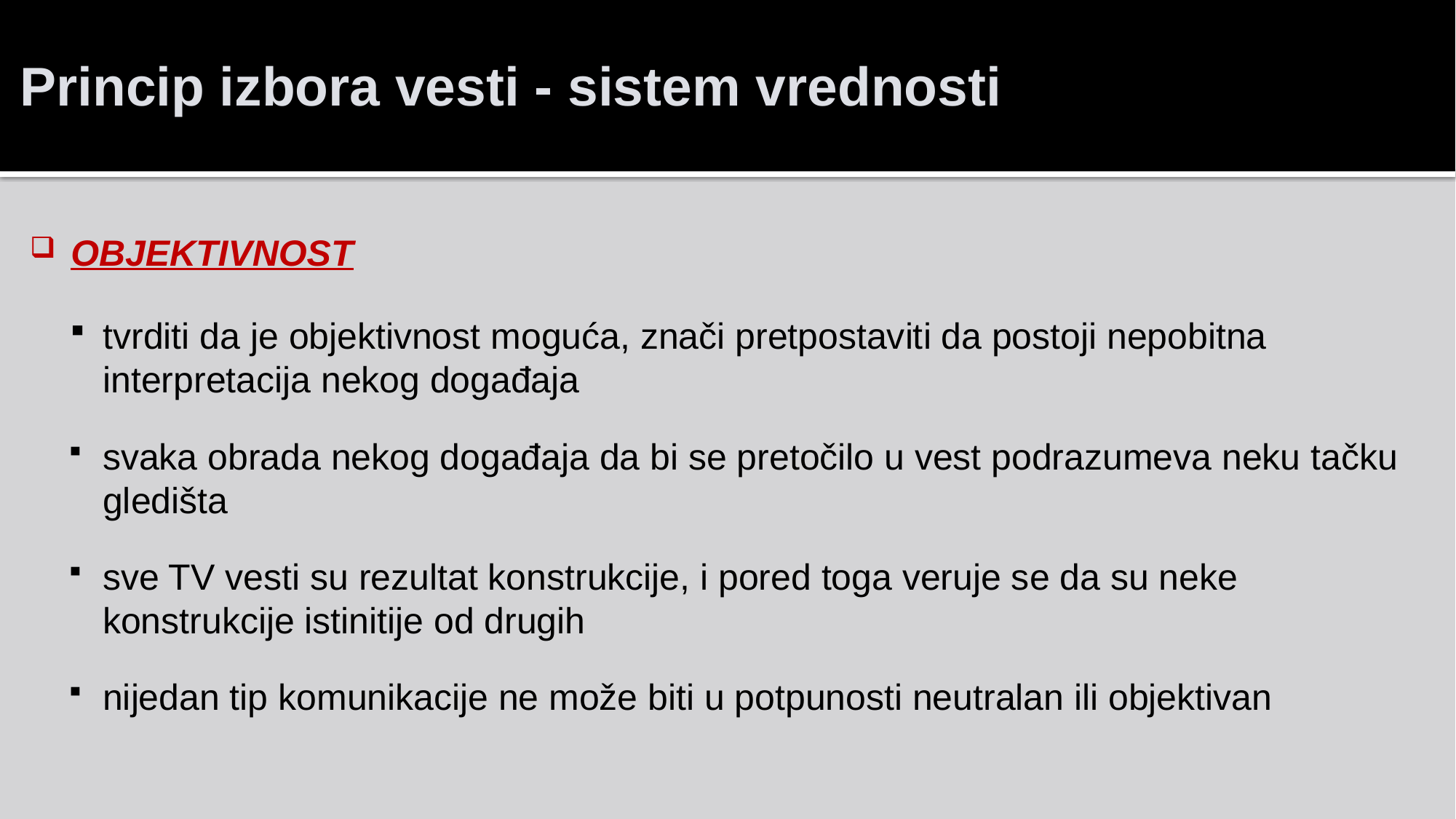

# Princip izbora vesti - sistem vrednosti

OBJEKTIVNOST

tvrditi da je objektivnost moguća, znači pretpostaviti da postoji nepobitna interpretacija nekog događaja

svaka obrada nekog događaja da bi se pretočilo u vest podrazumeva neku tačku gledišta

sve TV vesti su rezultat konstrukcije, i pored toga veruje se da su neke konstrukcije istinitije od drugih

nijedan tip komunikacije ne može biti u potpunosti neutralan ili objektivan